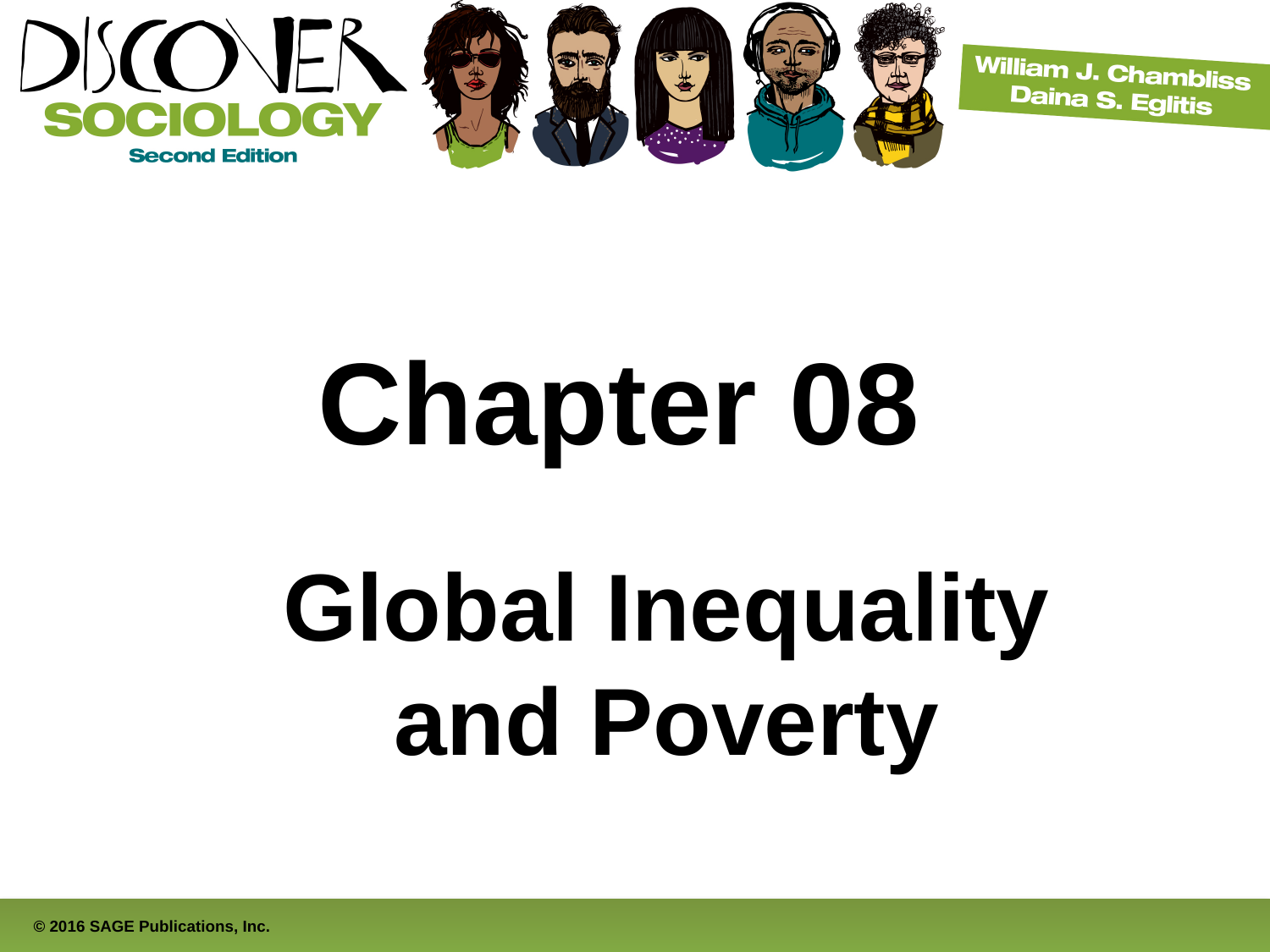

# Chapter 08
Global Inequality and Poverty